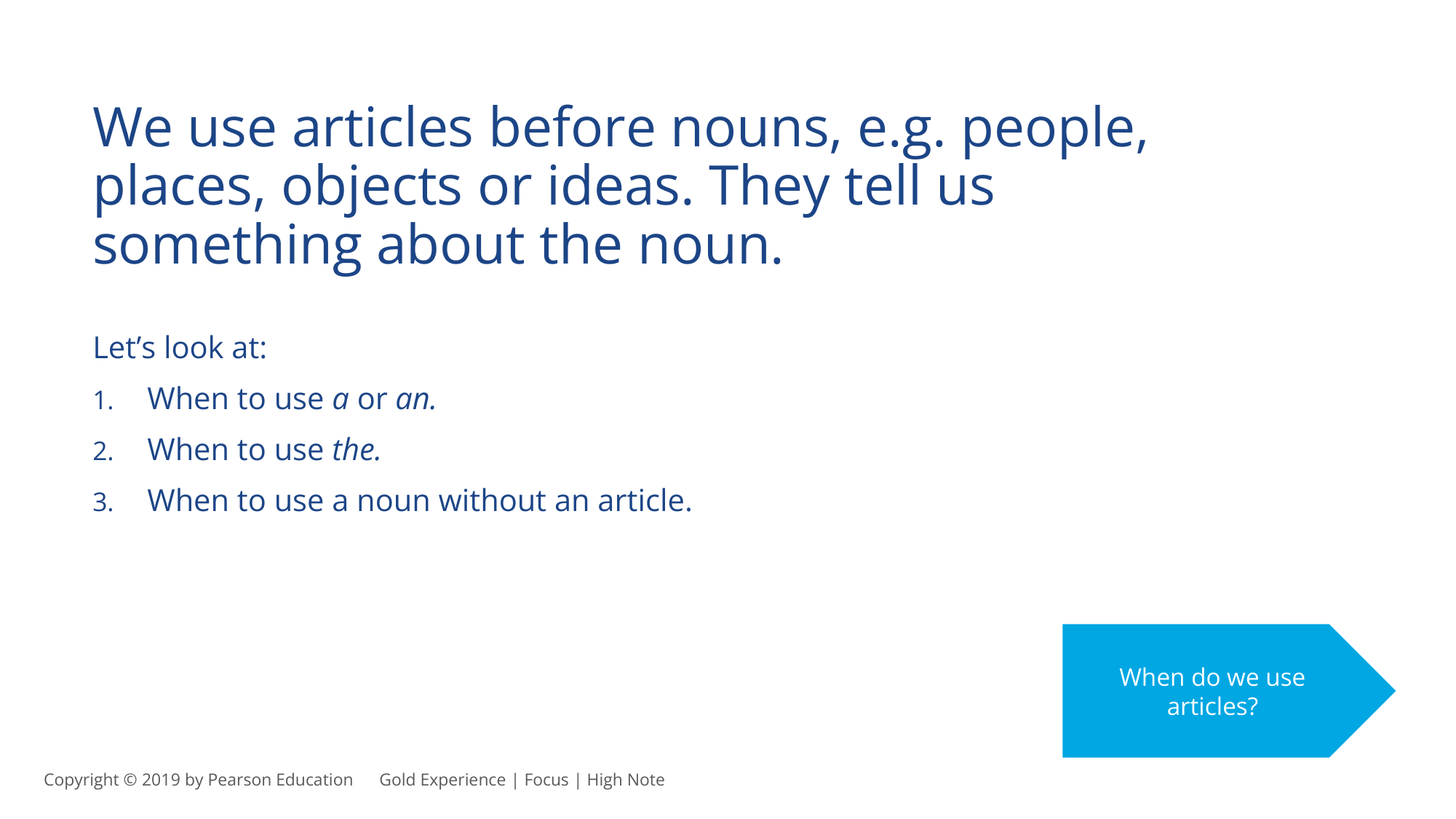

We use articles before nouns, e.g. people, places, objects or ideas. They tell us something about the noun.
Let’s look at:
When to use a or an.
When to use the.
When to use a noun without an article.
When do we use articles?
Copyright © 2019 by Pearson Education      Gold Experience | Focus | High Note